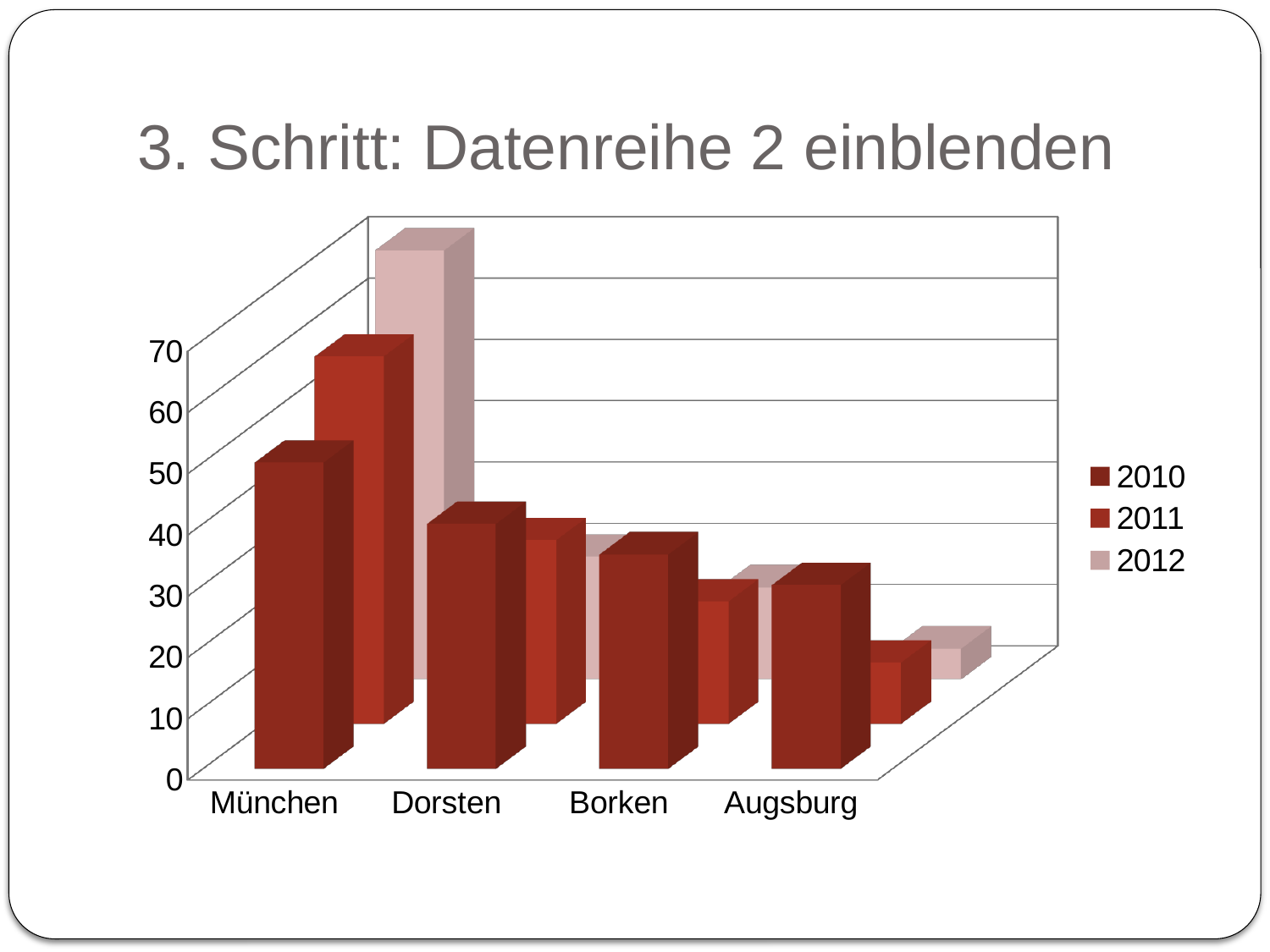

# 3. Schritt: Datenreihe 2 einblenden

[unsupported chart]